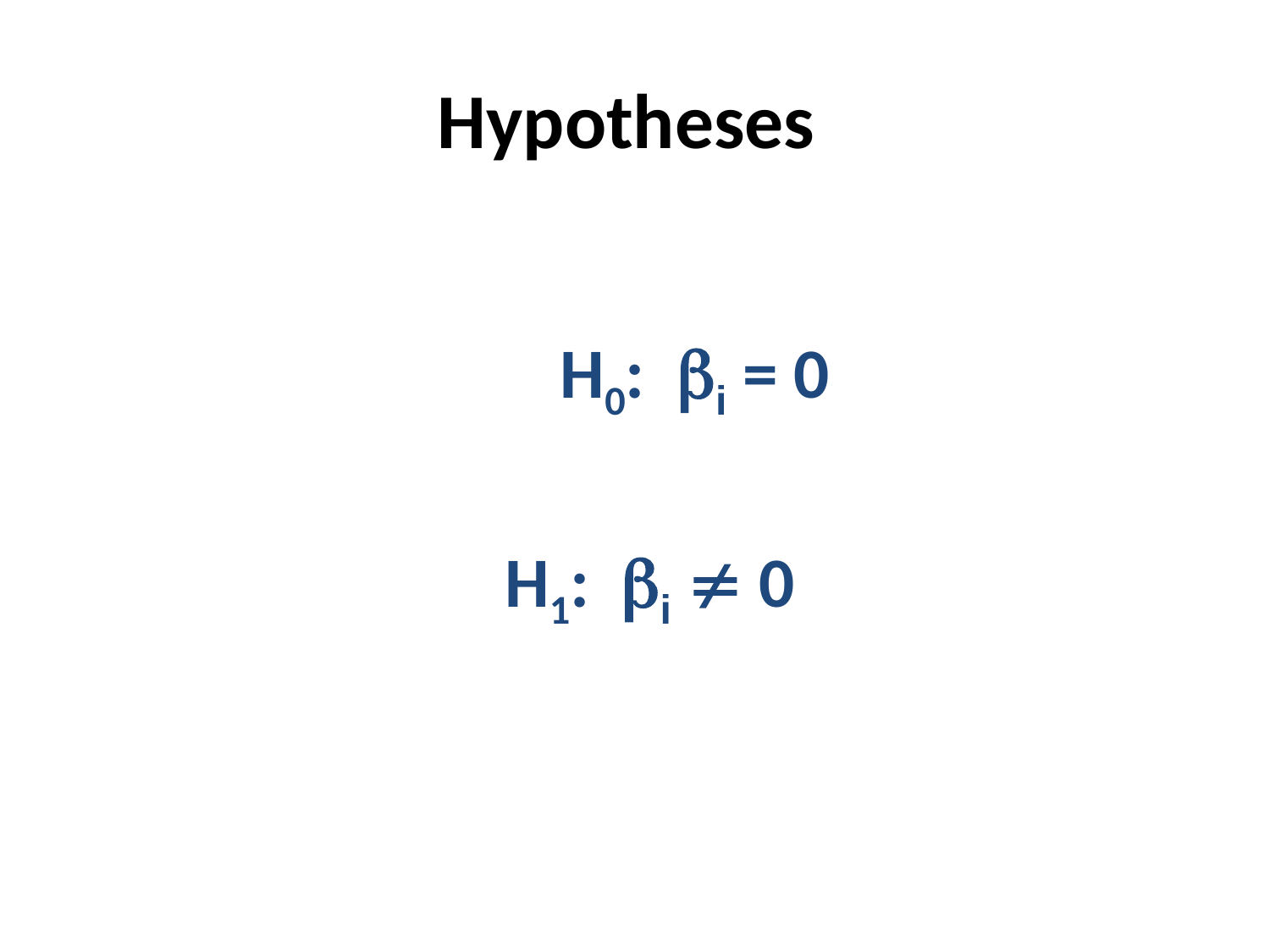

# Hypotheses

				H0:  βi = 0

				H1:  βi ≠ 0